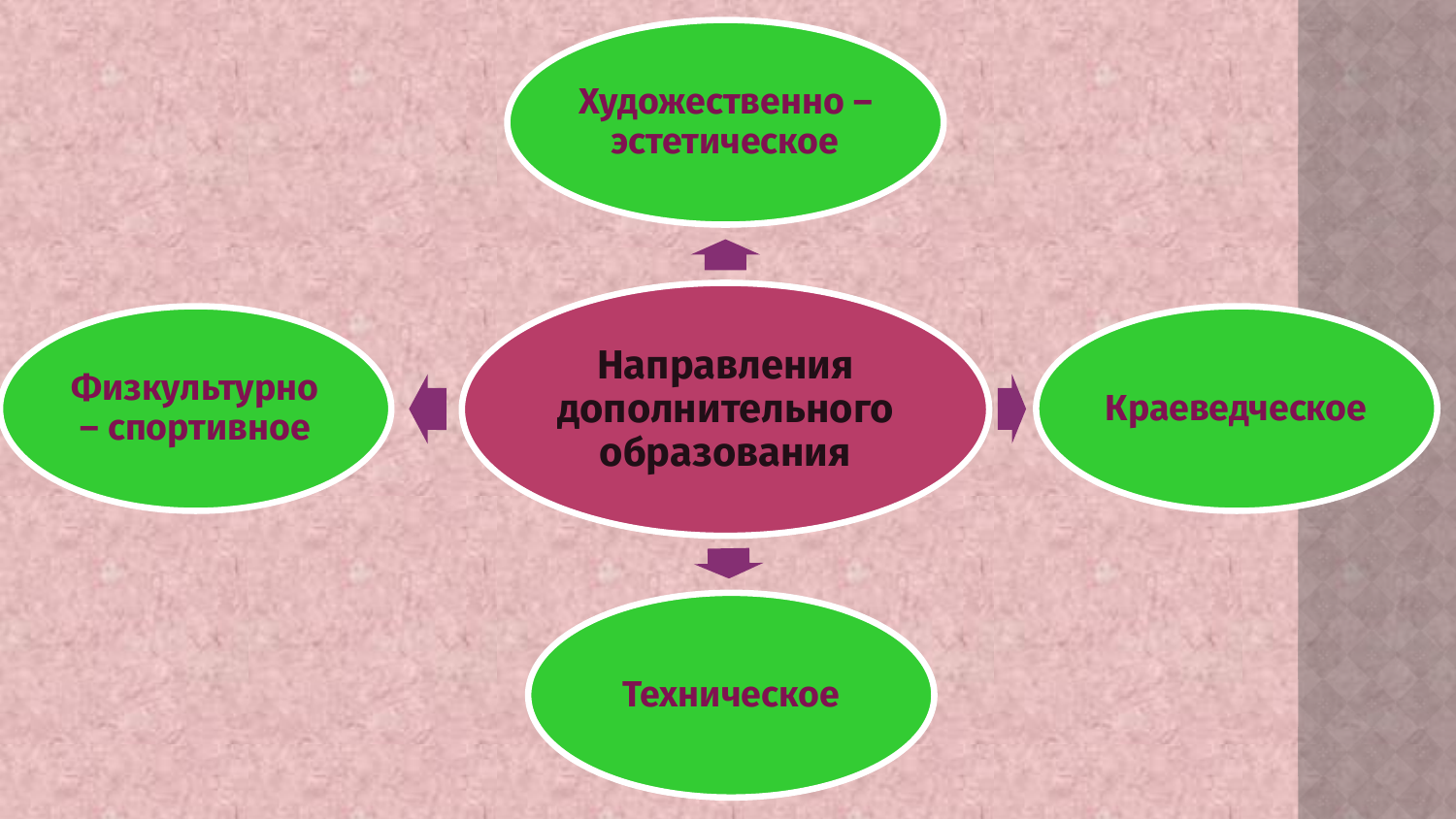

Направления дополнительного образования

Художественно – эстетическое

Краеведческое

Техническое

Физкультурно – спортивное